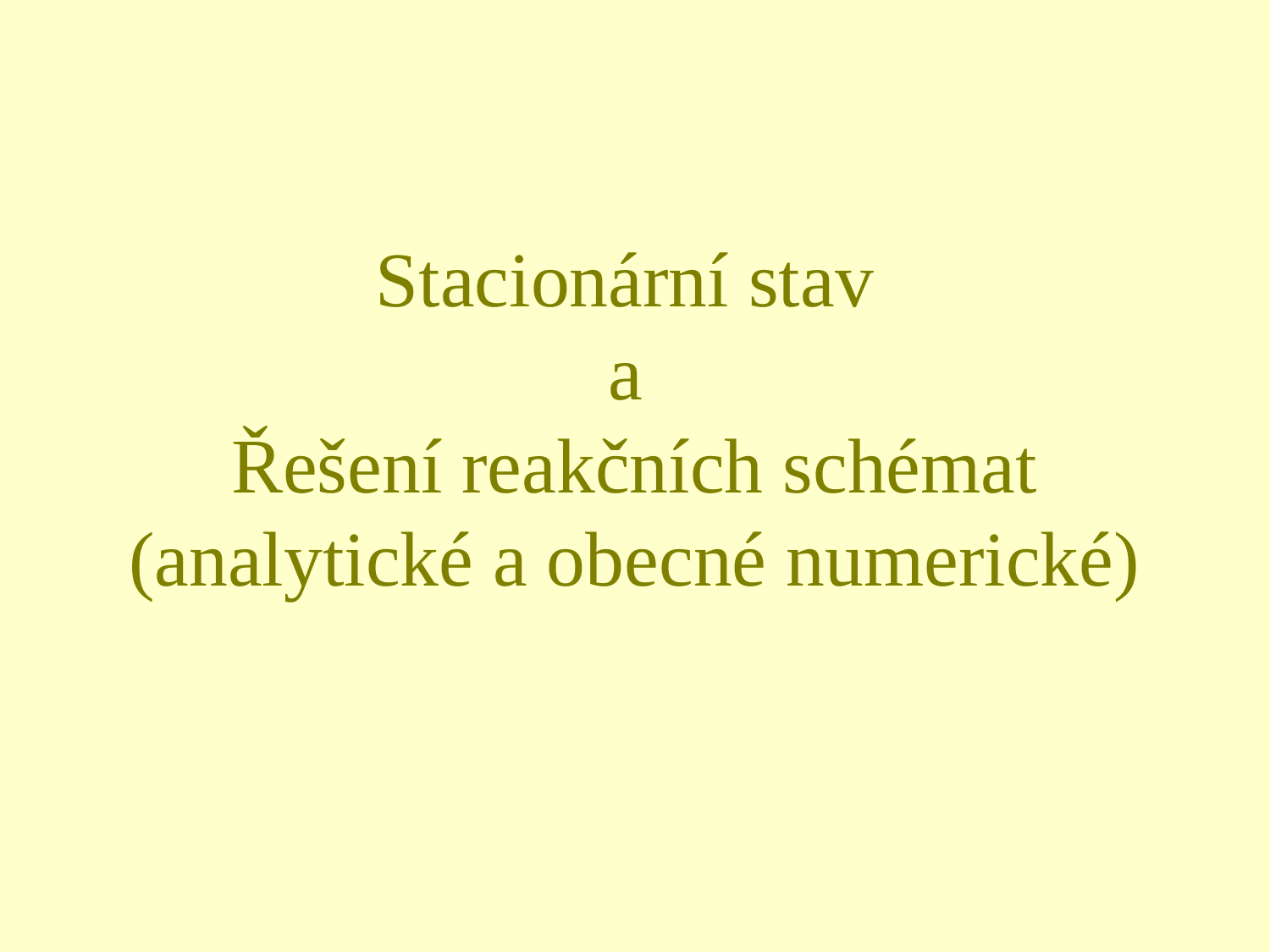

# Stacionární stav a Řešení reakčních schémat (analytické a obecné numerické)